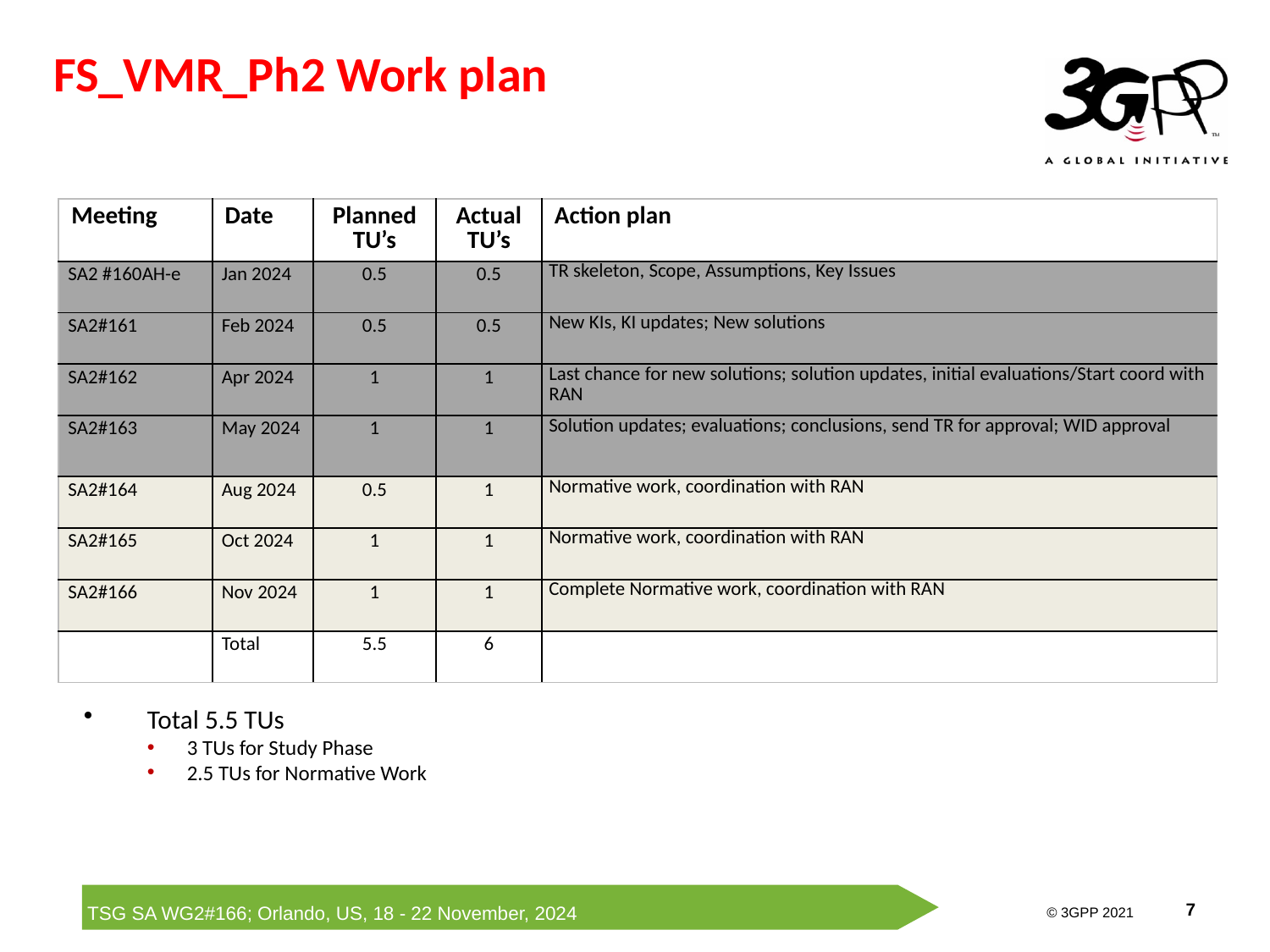

FS_VMR_Ph2 Work plan
| Meeting | Date | Planned TU’s | Actual TU’s | Action plan |
| --- | --- | --- | --- | --- |
| SA2 #160AH-e | Jan 2024 | 0.5 | 0.5 | TR skeleton, Scope, Assumptions, Key Issues |
| SA2#161 | Feb 2024 | 0.5 | 0.5 | New KIs, KI updates; New solutions |
| SA2#162 | Apr 2024 | 1 | 1 | Last chance for new solutions; solution updates, initial evaluations/Start coord with RAN |
| SA2#163 | May 2024 | 1 | 1 | Solution updates; evaluations; conclusions, send TR for approval; WID approval |
| SA2#164 | Aug 2024 | 0.5 | 1 | Normative work, coordination with RAN |
| SA2#165 | Oct 2024 | 1 | 1 | Normative work, coordination with RAN |
| SA2#166 | Nov 2024 | 1 | 1 | Complete Normative work, coordination with RAN |
|  | Total | 5.5 | 6 |  |
Total 5.5 TUs
3 TUs for Study Phase
2.5 TUs for Normative Work